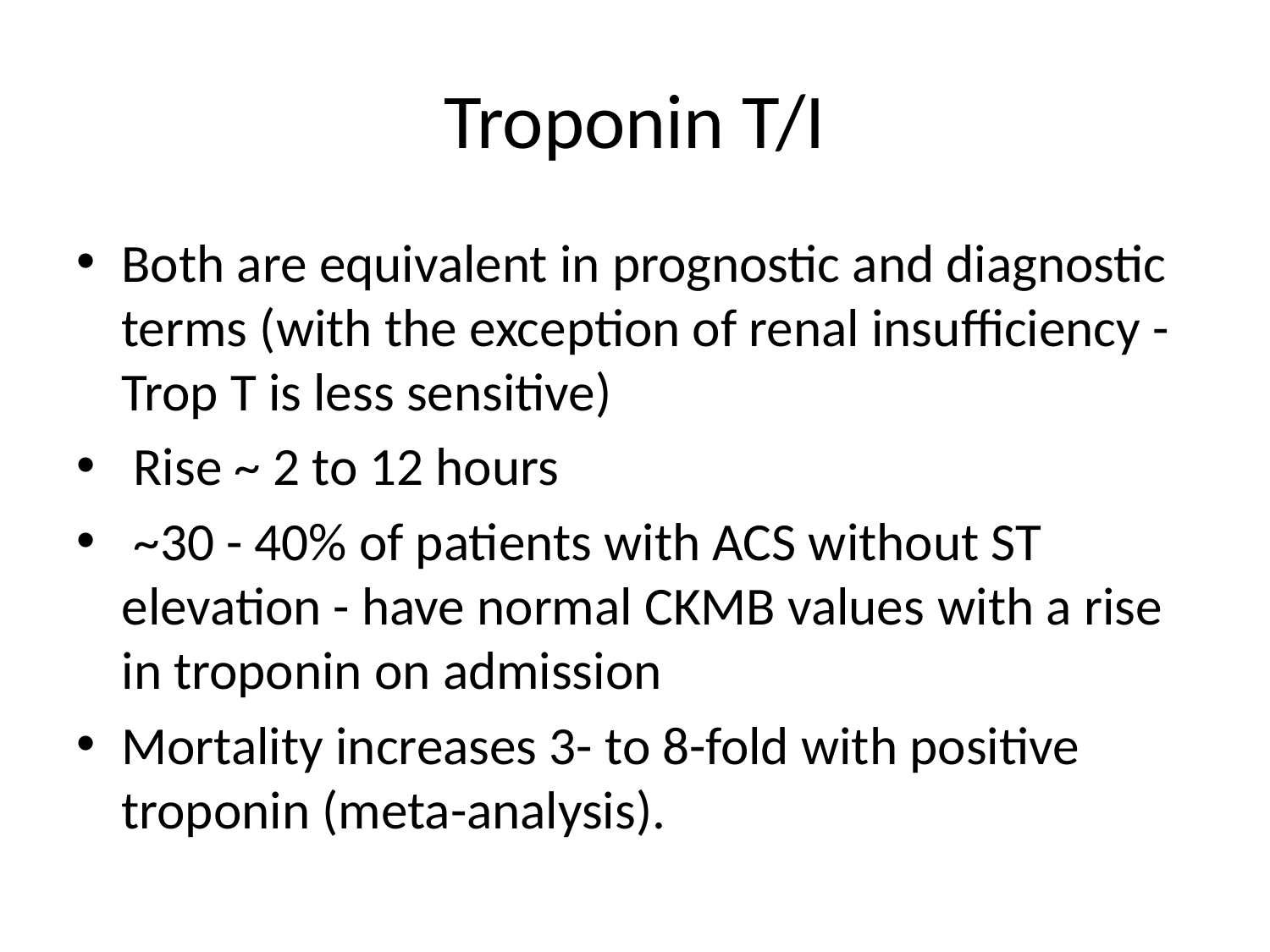

# Troponin T/I
Both are equivalent in prognostic and diagnostic terms (with the exception of renal insufficiency - Trop T is less sensitive)
 Rise ~ 2 to 12 hours
 ~30 - 40% of patients with ACS without ST elevation - have normal CKMB values ​​with a rise in troponin on admission
Mortality increases 3- to 8-fold with positive troponin (meta-analysis).